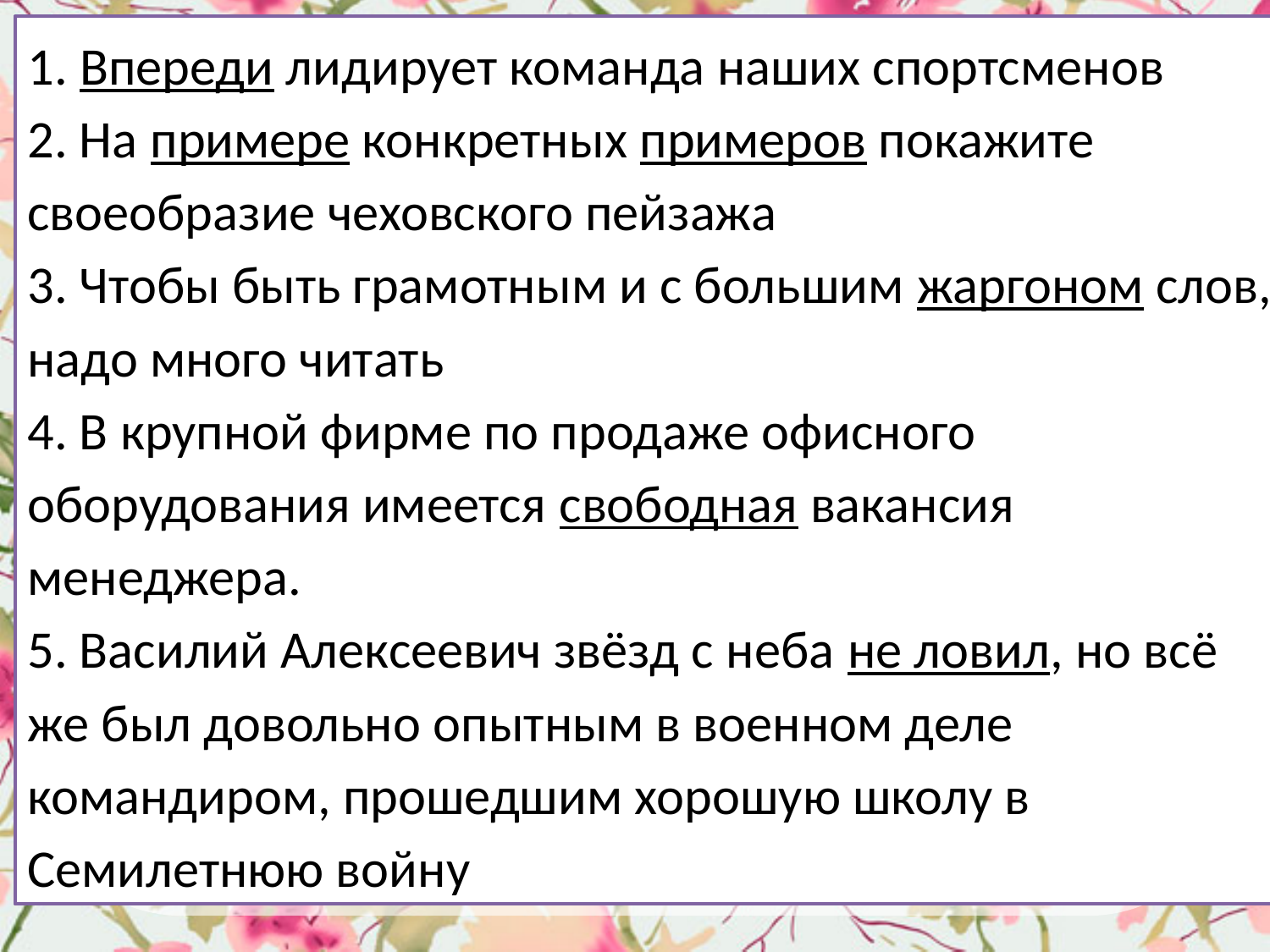

1. Впереди лидирует команда наших спортсменов
2. На примере конкретных примеров покажите своеобразие чеховского пейзажа
3. Чтобы быть грамотным и с большим жаргоном слов, надо много читать
4. В крупной фирме по продаже офисного оборудования имеется свободная вакансия менеджера.
5. Василий Алексеевич звёзд с неба не ловил, но всё же был довольно опытным в военном деле командиром, прошедшим хорошую школу в Семилетнюю войну